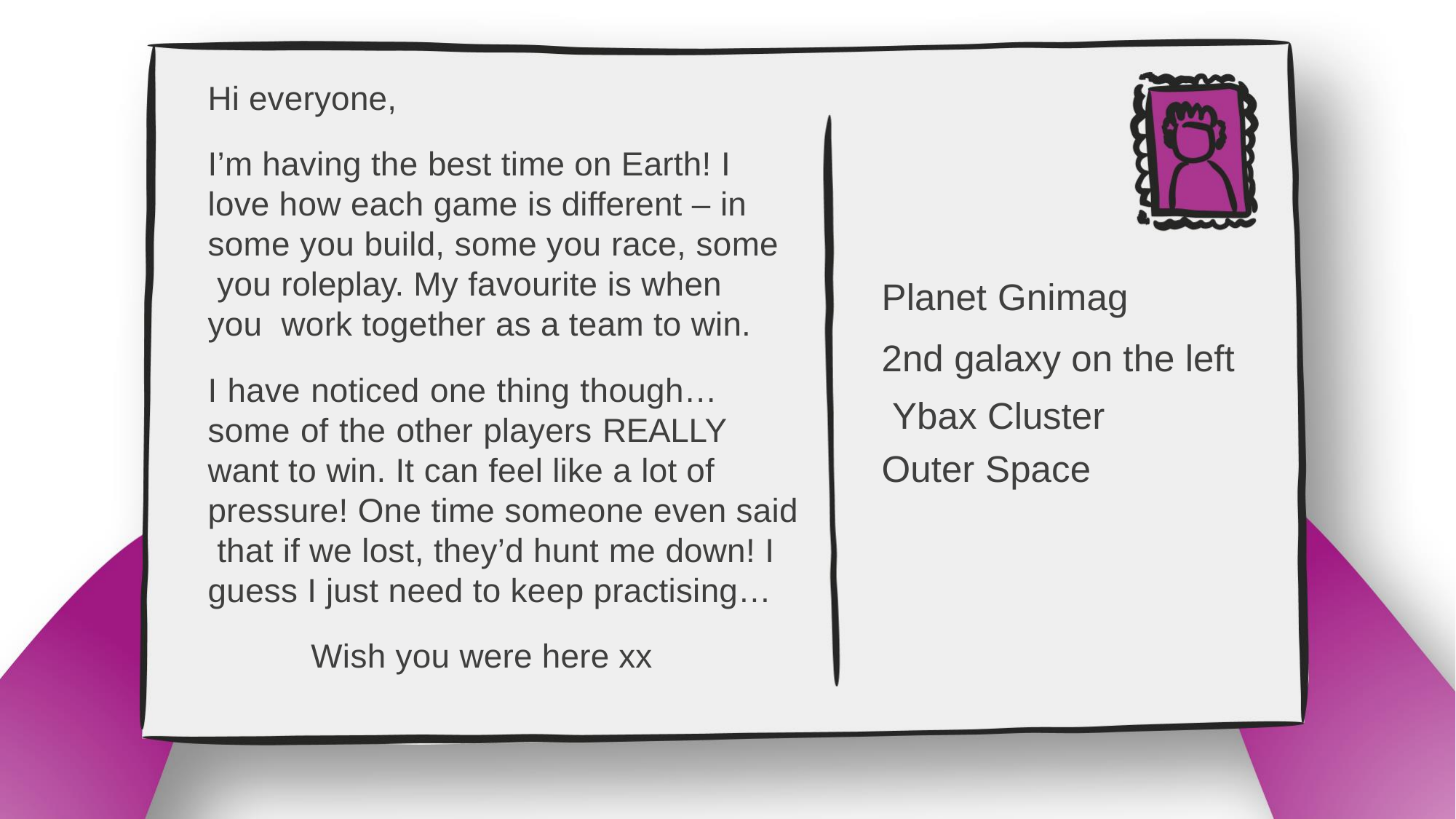

Hi everyone,
I’m having the best time on Earth! I  love how each game is different – in  some you build, some you race, some  you roleplay. My favourite is when you  work together as a team to win.
I have noticed one thing though…  some of the other players REALLY  want to win. It can feel like a lot of  pressure! One time someone even said  that if we lost, they’d hunt me down! I  guess I just need to keep practising…
Wish you were here xx
Planet Gnimag
2nd galaxy on the left  Ybax Cluster
Outer Space